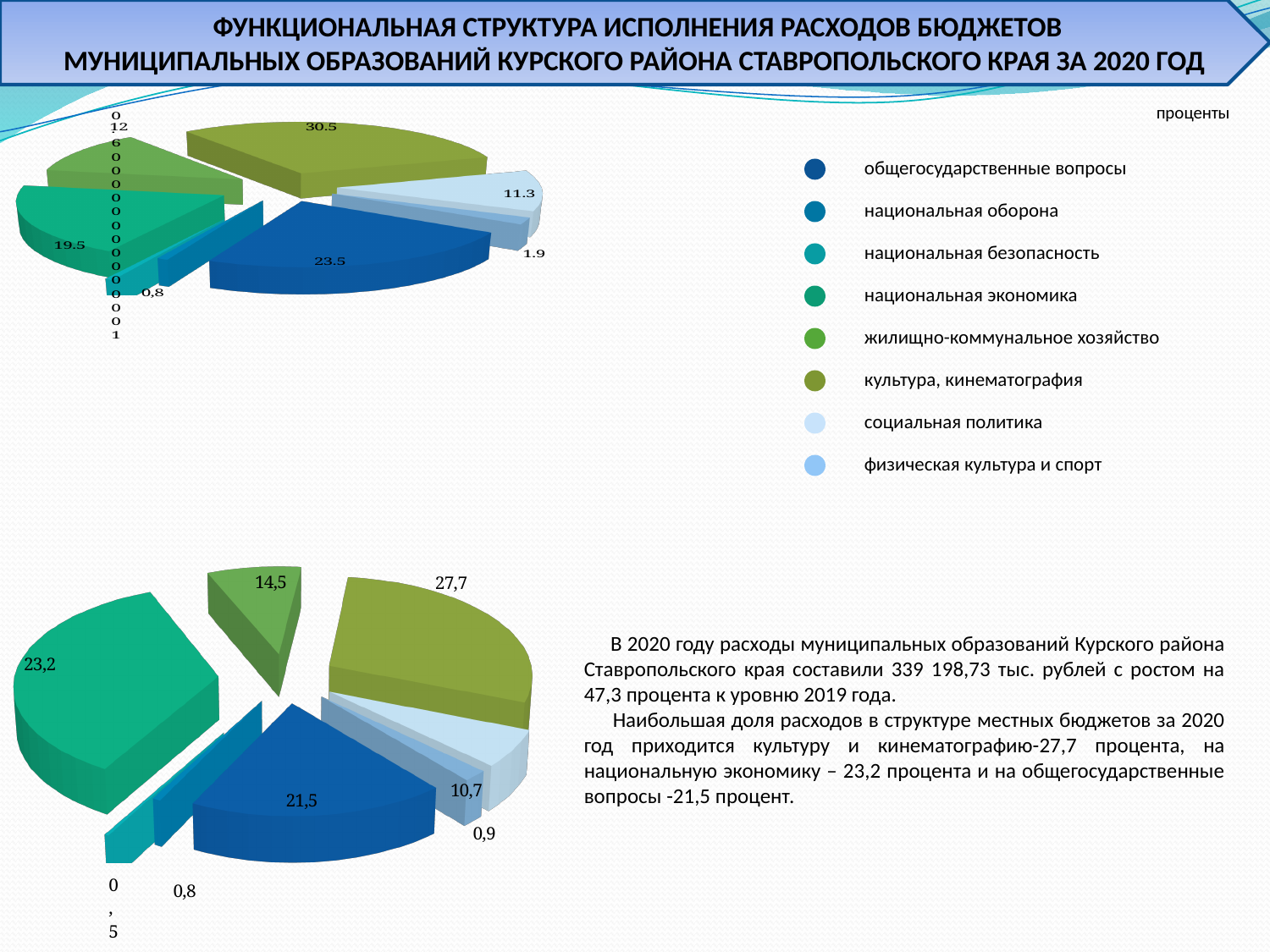

ФУНКЦИОНАЛЬНАЯ СТРУКТУРА ИСПОЛНЕНИЯ РАСХОДОВ БЮДЖЕТОВ
МУНИЦИПАЛЬНЫХ ОБРАЗОВАНИЙ КУРСКОГО РАЙОНА СТАВРОПОЛЬСКОГО КРАЯ ЗА 2020 ГОД

[unsupported chart]

проценты
|  | общегосударственные вопросы |
| --- | --- |
|  | национальная оборона |
|  | национальная безопасность |
|  | национальная экономика |
|  | жилищно-коммунальное хозяйство |
|  | культура, кинематография |
|  | социальная политика |
|  | физическая культура и спорт |

[unsupported chart]

     В 2020 году расходы муниципальных образований Курского района Ставропольского края составили 339 198,73 тыс. рублей с ростом на 47,3 процента к уровню 2019 года.
     Наибольшая доля расходов в структуре местных бюджетов за 2020 год приходится культуру и кинематографию-27,7 процента, на национальную экономику – 23,2 процента и на общегосударственные вопросы -21,5 процент.